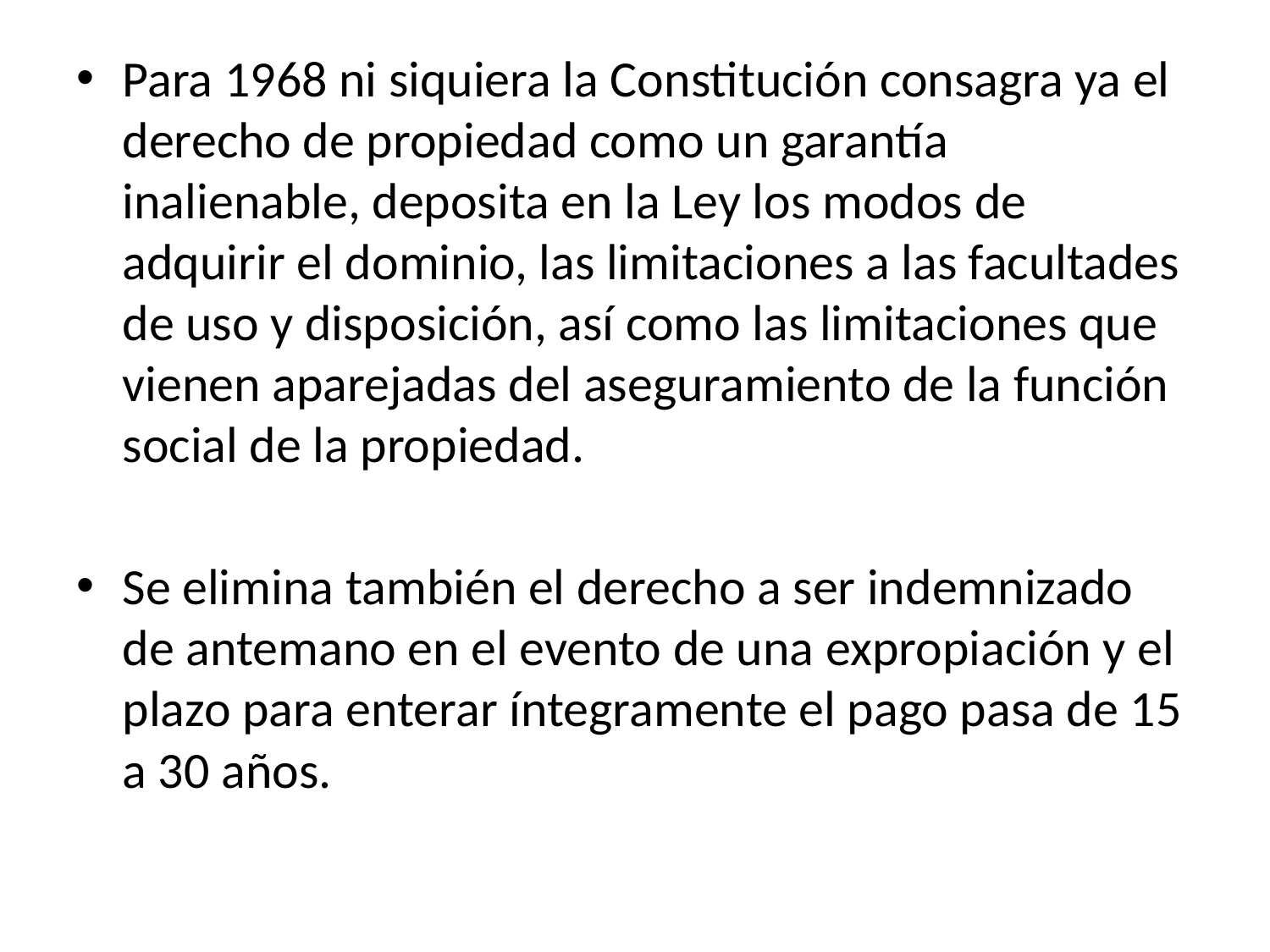

Para 1968 ni siquiera la Constitución consagra ya el derecho de propiedad como un garantía inalienable, deposita en la Ley los modos de adquirir el dominio, las limitaciones a las facultades de uso y disposición, así como las limitaciones que vienen aparejadas del aseguramiento de la función social de la propiedad.

Se elimina también el derecho a ser indemnizado de antemano en el evento de una expropiación y el plazo para enterar íntegramente el pago pasa de 15 a 30 años.